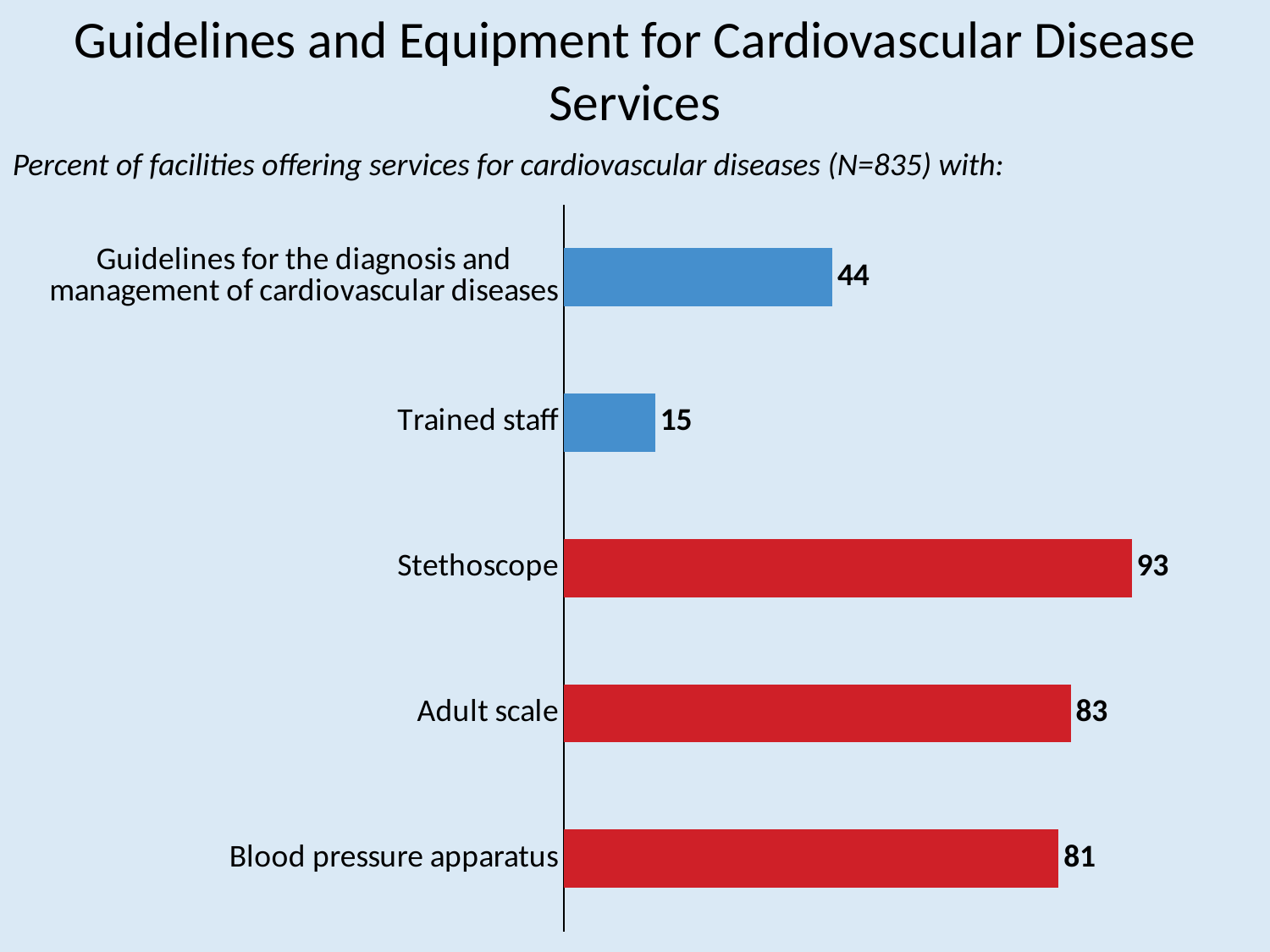

Guidelines and Equipment for Cardiovascular Disease Services
Percent of facilities offering services for cardiovascular diseases (N=835) with:

### Chart

| Category | Series 1 |
|---|---|
| Blood pressure apparatus | 81.0 |
| Adult scale | 83.0 |
| Stethoscope | 93.0 |
| Trained staff | 15.0 |
| Guidelines for the diagnosis and management of cardiovascular diseases | 44.0 |